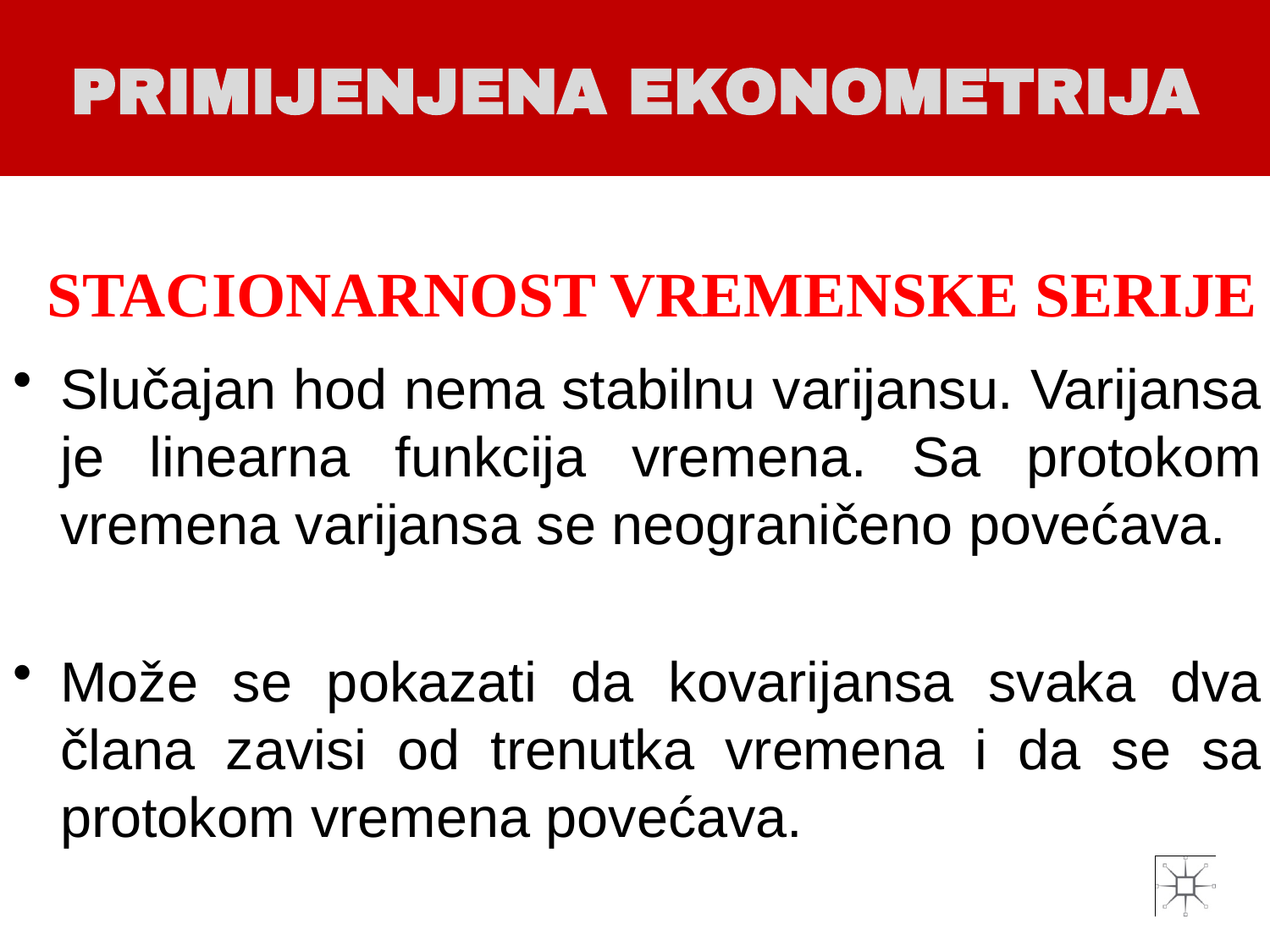

PRIMIJENJENA EKONOMETRIJA
# STACIONARNOST VREMENSKE SERIJE
Slučajan hod nema stabilnu varijansu. Varijansa je linearna funkcija vremena. Sa protokom vremena varijansa se neograničeno povećava.

Može se pokazati da kovarijansa svaka dva člana zavisi od trenutka vremena i da se sa protokom vremena povećava.